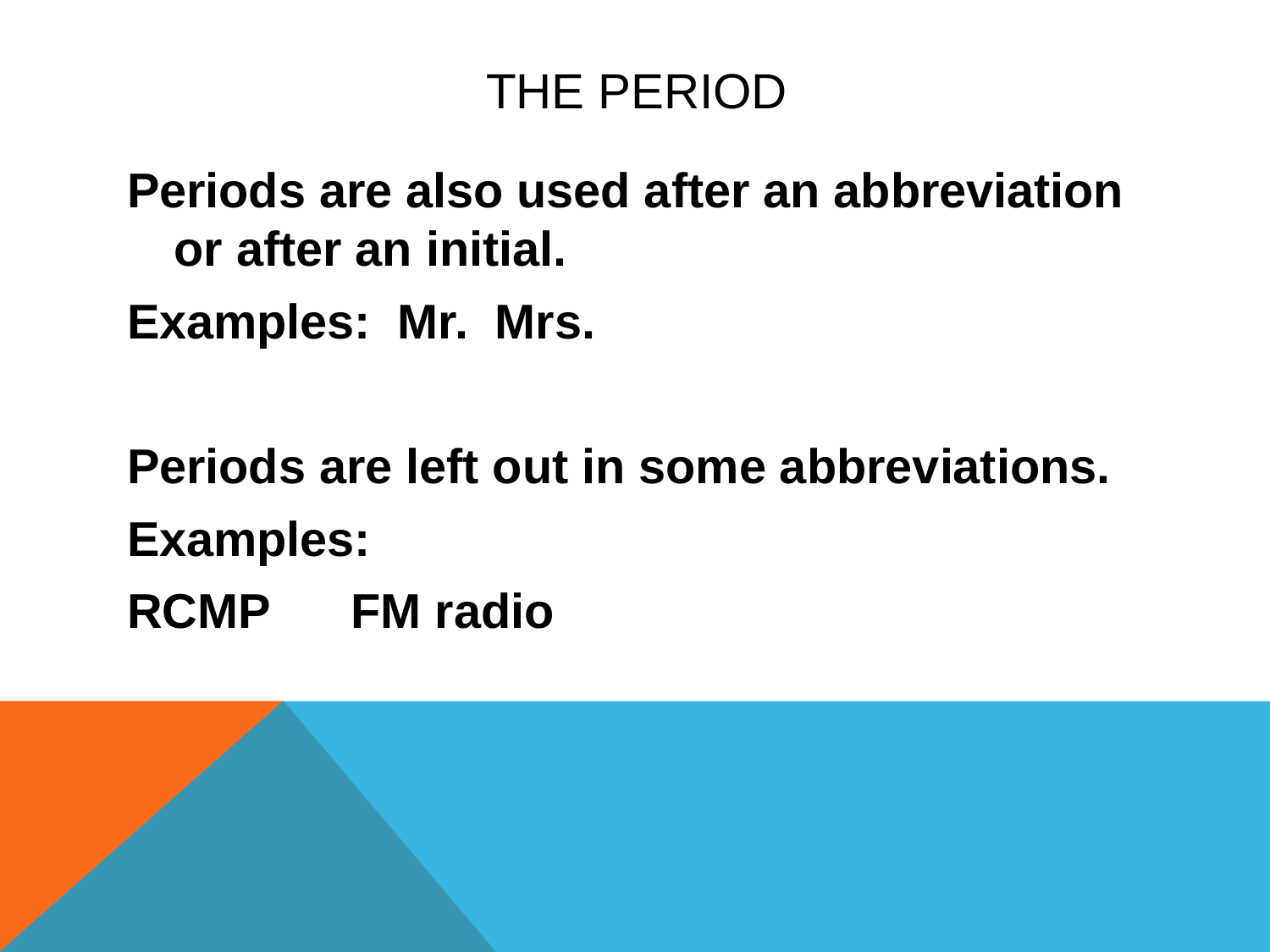

# The period
Periods are also used after an abbreviation or after an initial.
Examples:  Mr.  Mrs.

Periods are left out in some abbreviations.
Examples:
RCMP      FM radio